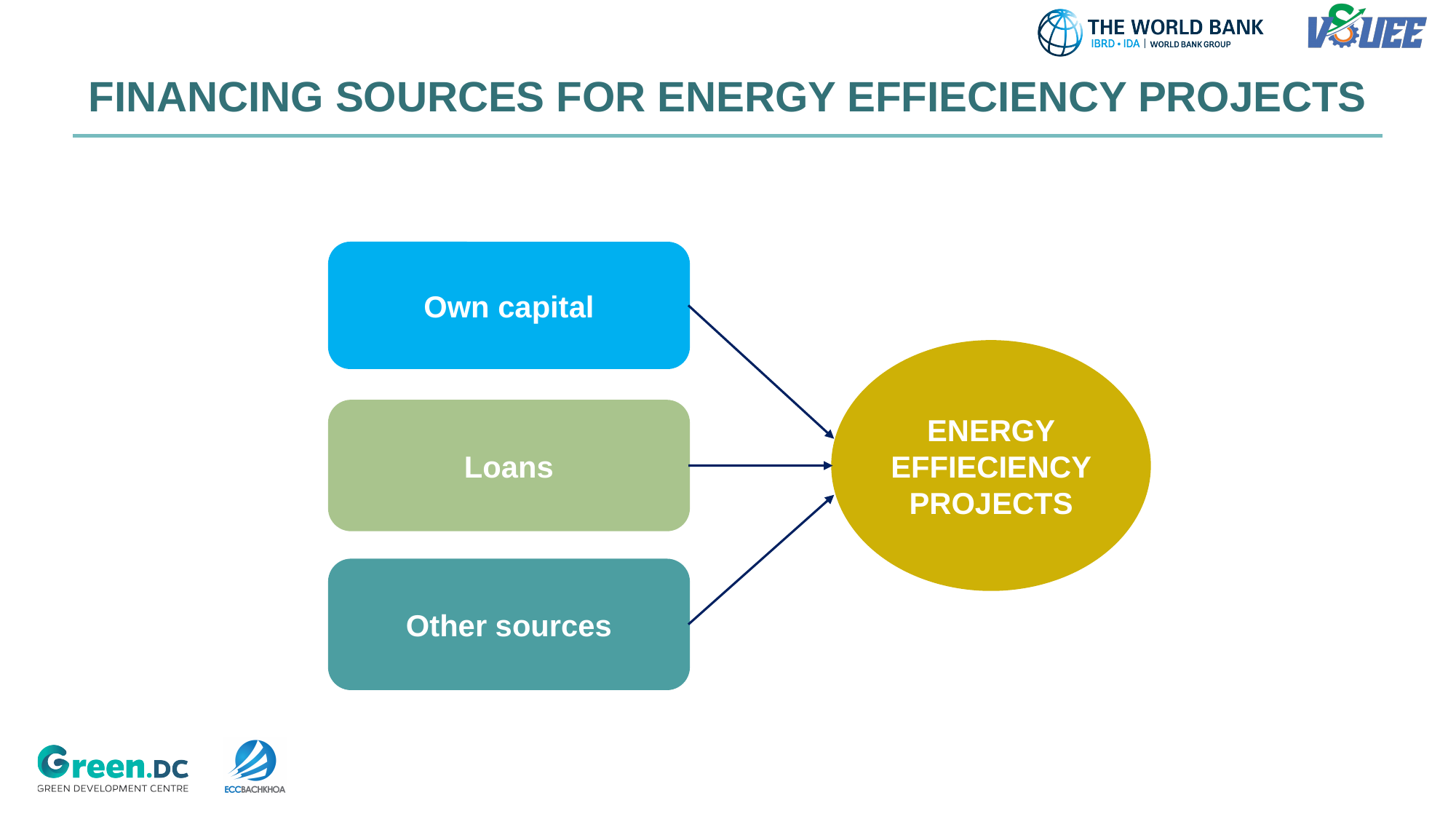

# FINANCING SOURCES FOR ENERGY EFFIECIENCY PROJECTS
Own capital
ENERGY EFFIECIENCY PROJECTS
Loans
Other sources